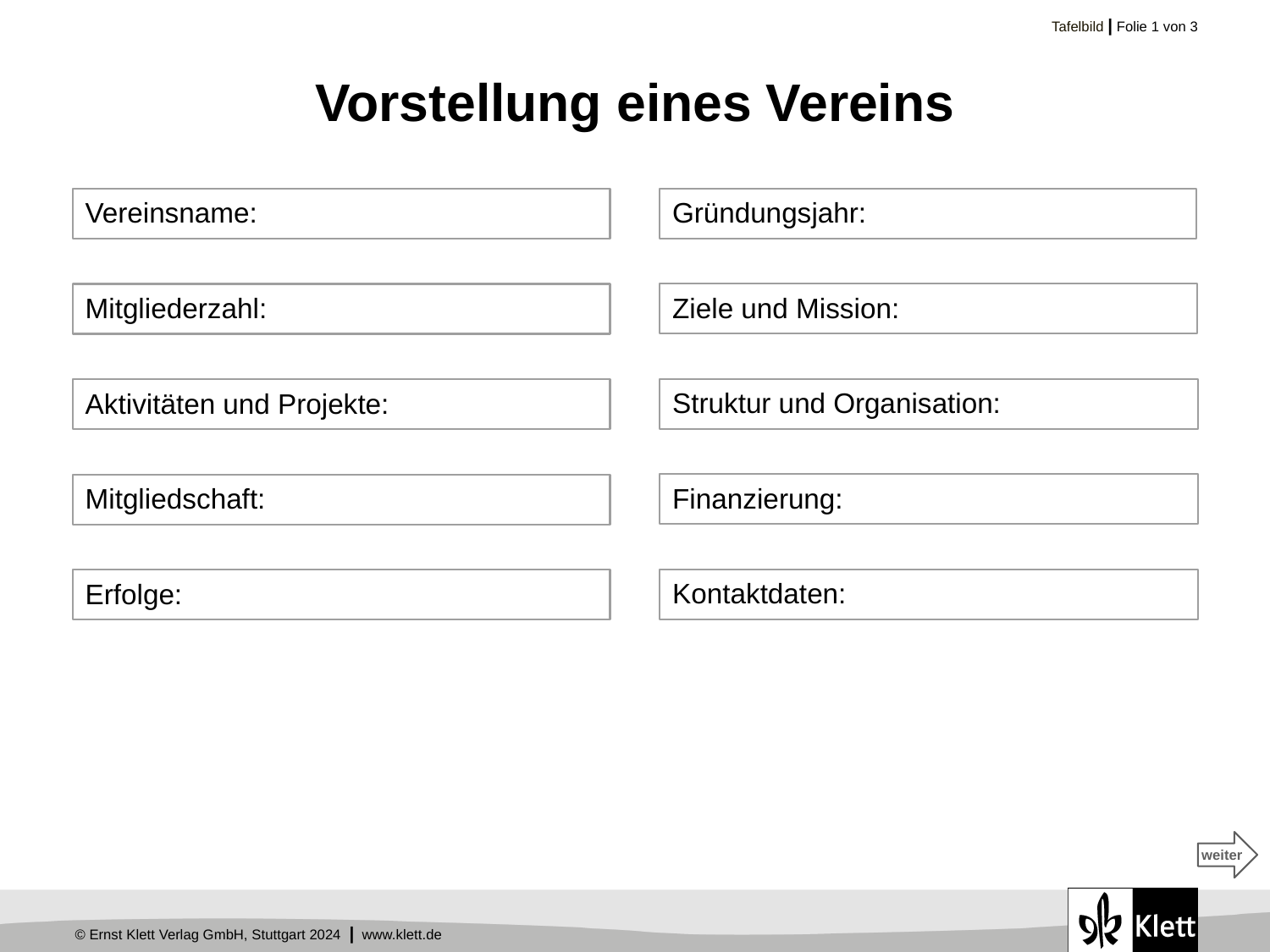

# Vorstellung eines Vereins
Vereinsname:
Gründungsjahr:
Ziele und Mission:
Mitgliederzahl:
Struktur und Organisation:
Aktivitäten und Projekte:
Finanzierung:
Mitgliedschaft:
Kontaktdaten:
Erfolge:
weiter